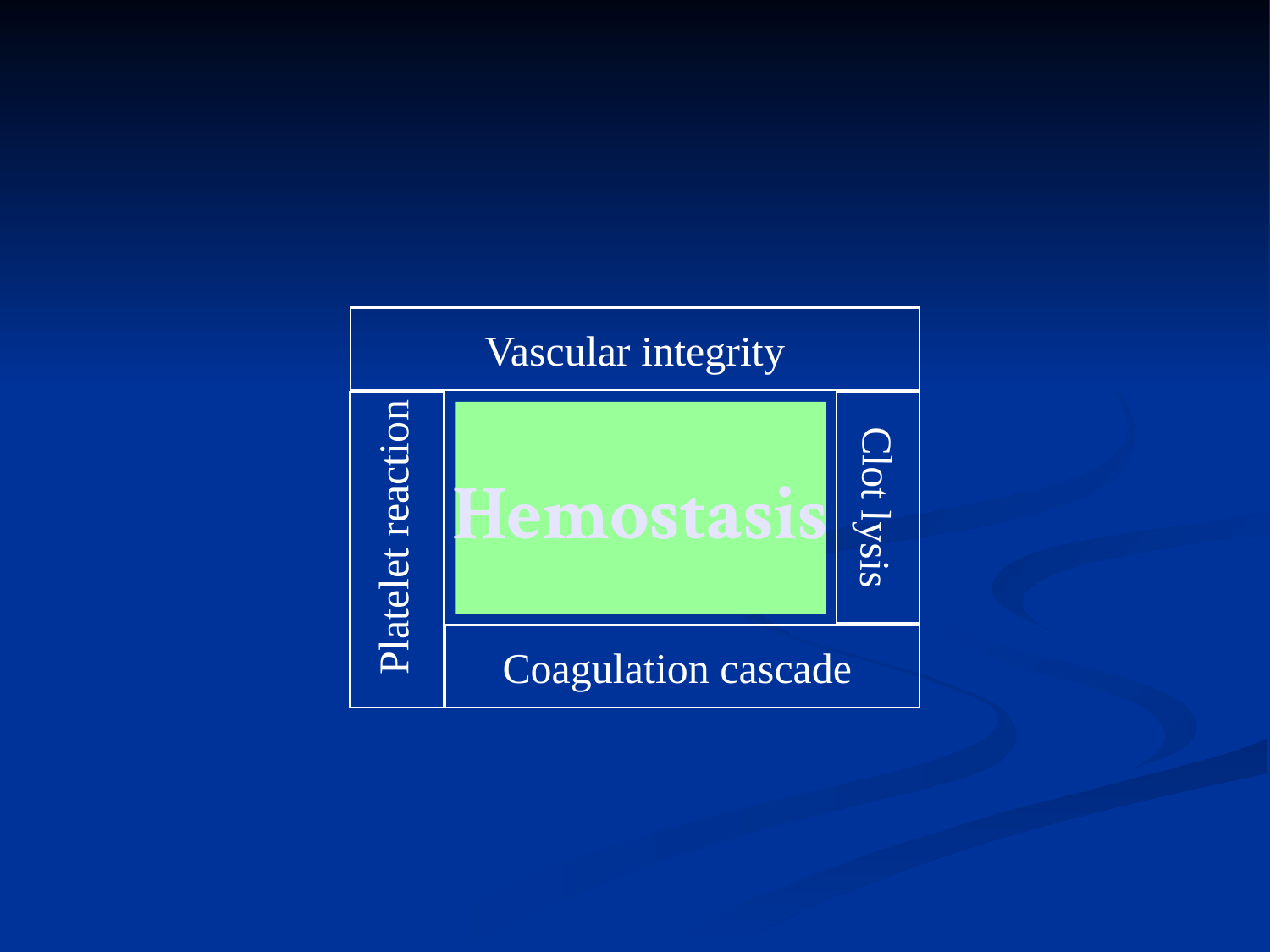

Vascular integrity

# Hemostasis
Clot lysis
Platelet reaction

Coagulation cascade